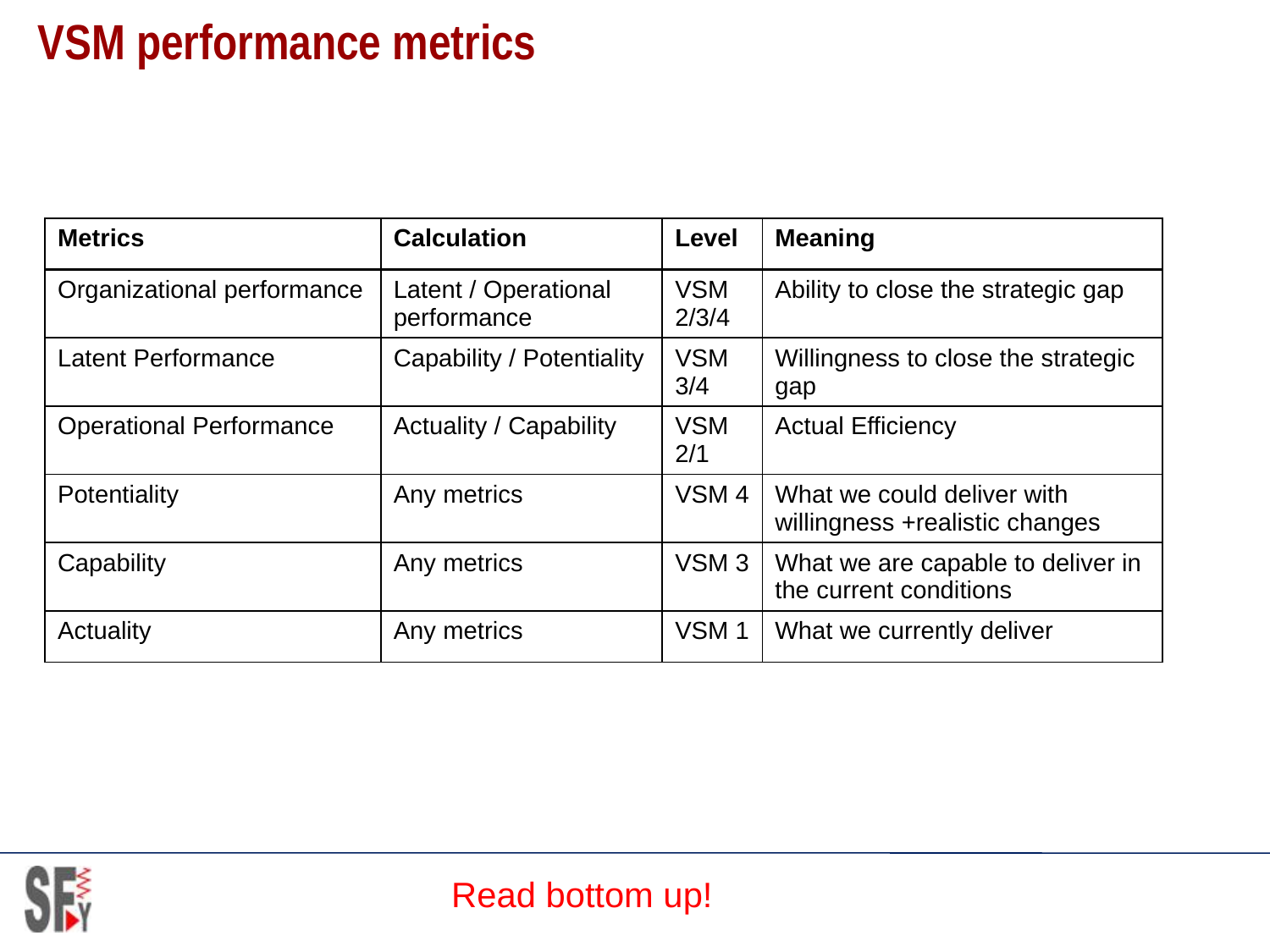

# VSM performance metrics
| Metrics | Calculation | Level | Meaning |
| --- | --- | --- | --- |
| Organizational performance | Latent / Operational performance | VSM 2/3/4 | Ability to close the strategic gap |
| Latent Performance | Capability / Potentiality | VSM 3/4 | Willingness to close the strategic gap |
| Operational Performance | Actuality / Capability | VSM 2/1 | Actual Efficiency |
| Potentiality | Any metrics | VSM 4 | What we could deliver with willingness +realistic changes |
| Capability | Any metrics | VSM 3 | What we are capable to deliver in the current conditions |
| Actuality | Any metrics | VSM 1 | What we currently deliver |
Read bottom up!